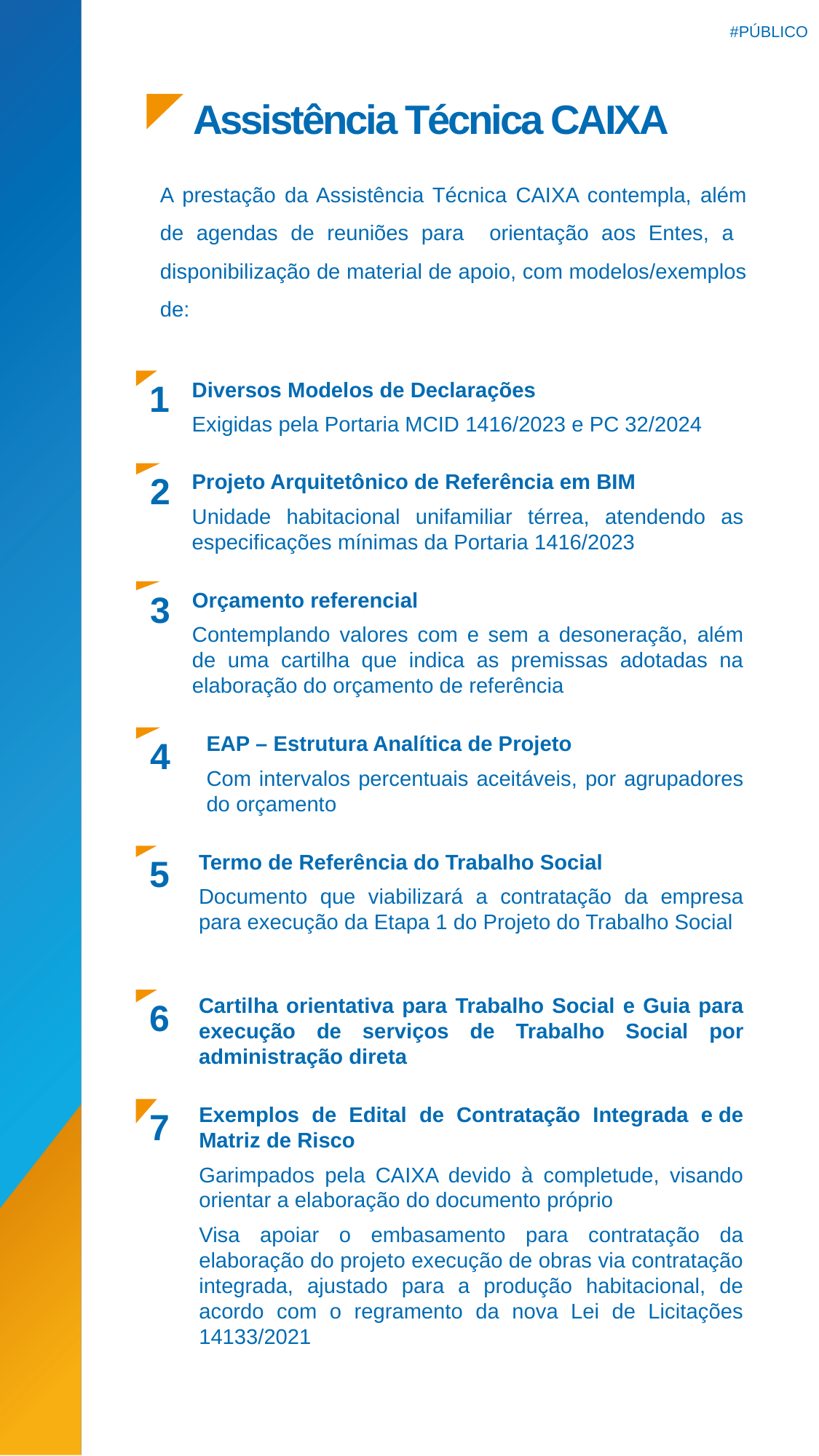

#PÚBLICO
Assistência Técnica CAIXA

A prestação da Assistência Técnica CAIXA contempla, além de agendas de reuniões para  orientação aos Entes, a  disponibilização de material de apoio, com modelos/exemplos de:

1
Diversos Modelos de Declarações
Exigidas pela Portaria MCID 1416/2023 e PC 32/2024

2
Projeto Arquitetônico de Referência em BIM
Unidade habitacional unifamiliar térrea, atendendo as especificações mínimas da Portaria 1416/2023

3
Orçamento referencial
Contemplando valores com e sem a desoneração, além de uma cartilha que indica as premissas adotadas na elaboração do orçamento de referência
EAP – Estrutura Analítica de Projeto
Com intervalos percentuais aceitáveis, por agrupadores do orçamento

4
Termo de Referência do Trabalho Social
Documento que viabilizará a contratação da empresa para execução da Etapa 1 do Projeto do Trabalho Social

5
Cartilha orientativa para Trabalho Social e Guia para execução de serviços de Trabalho Social por administração direta

6
Exemplos de Edital de Contratação Integrada e de Matriz de Risco
Garimpados pela CAIXA devido à completude, visando orientar a elaboração do documento próprio
Visa apoiar o embasamento para contratação da elaboração do projeto execução de obras via contratação integrada, ajustado para a produção habitacional, de acordo com o regramento da nova Lei de Licitações 14133/2021

7